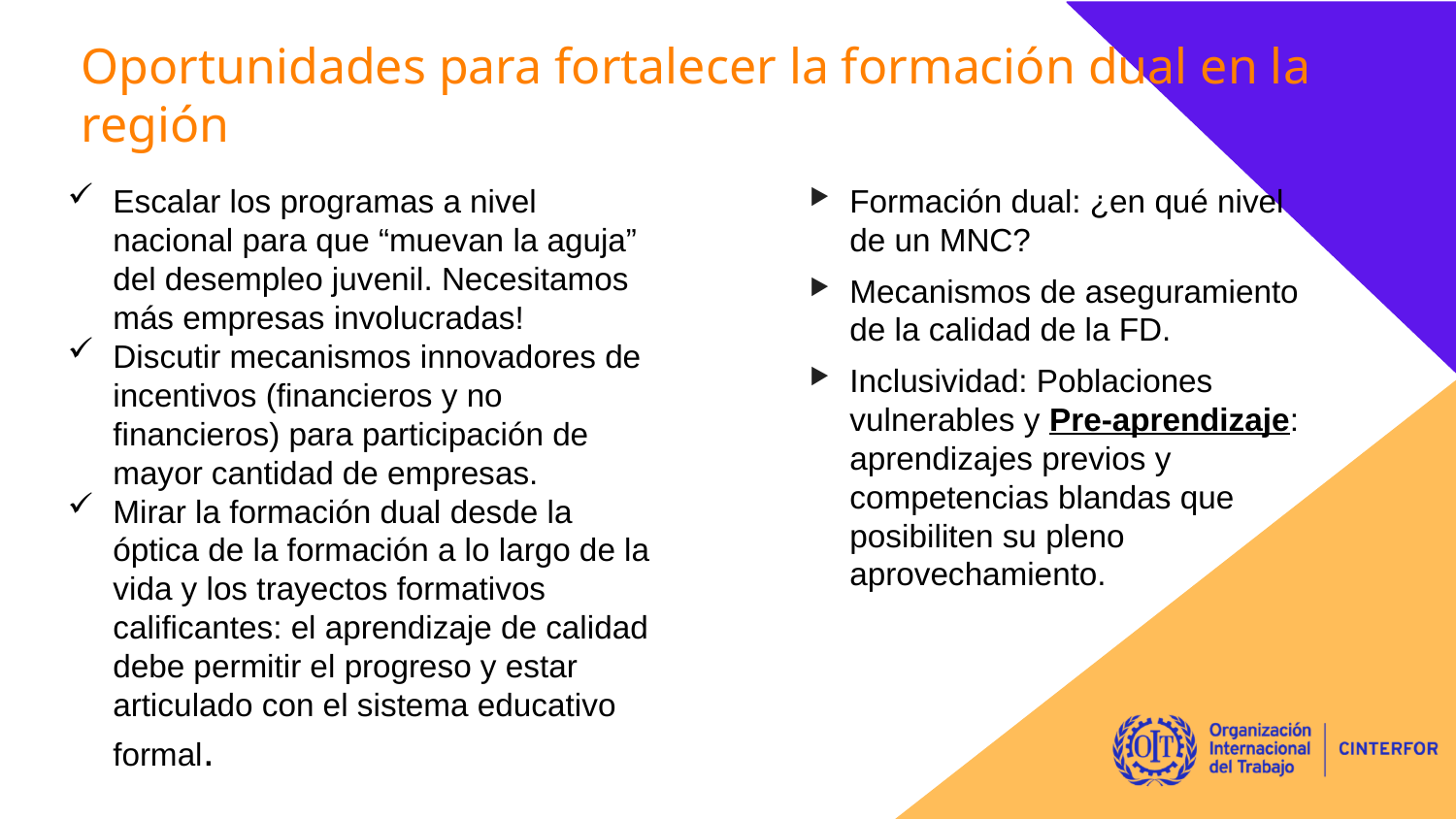

Oportunidades para fortalecer la formación dual en la región
Escalar los programas a nivel nacional para que “muevan la aguja” del desempleo juvenil. Necesitamos más empresas involucradas!
Discutir mecanismos innovadores de incentivos (financieros y no financieros) para participación de mayor cantidad de empresas.
Mirar la formación dual desde la óptica de la formación a lo largo de la vida y los trayectos formativos calificantes: el aprendizaje de calidad debe permitir el progreso y estar articulado con el sistema educativo formal.

Formación dual: ¿en qué nivel de un MNC?
Mecanismos de aseguramiento de la calidad de la FD.
Inclusividad: Poblaciones vulnerables y Pre-aprendizaje: aprendizajes previos y competencias blandas que posibiliten su pleno aprovechamiento.